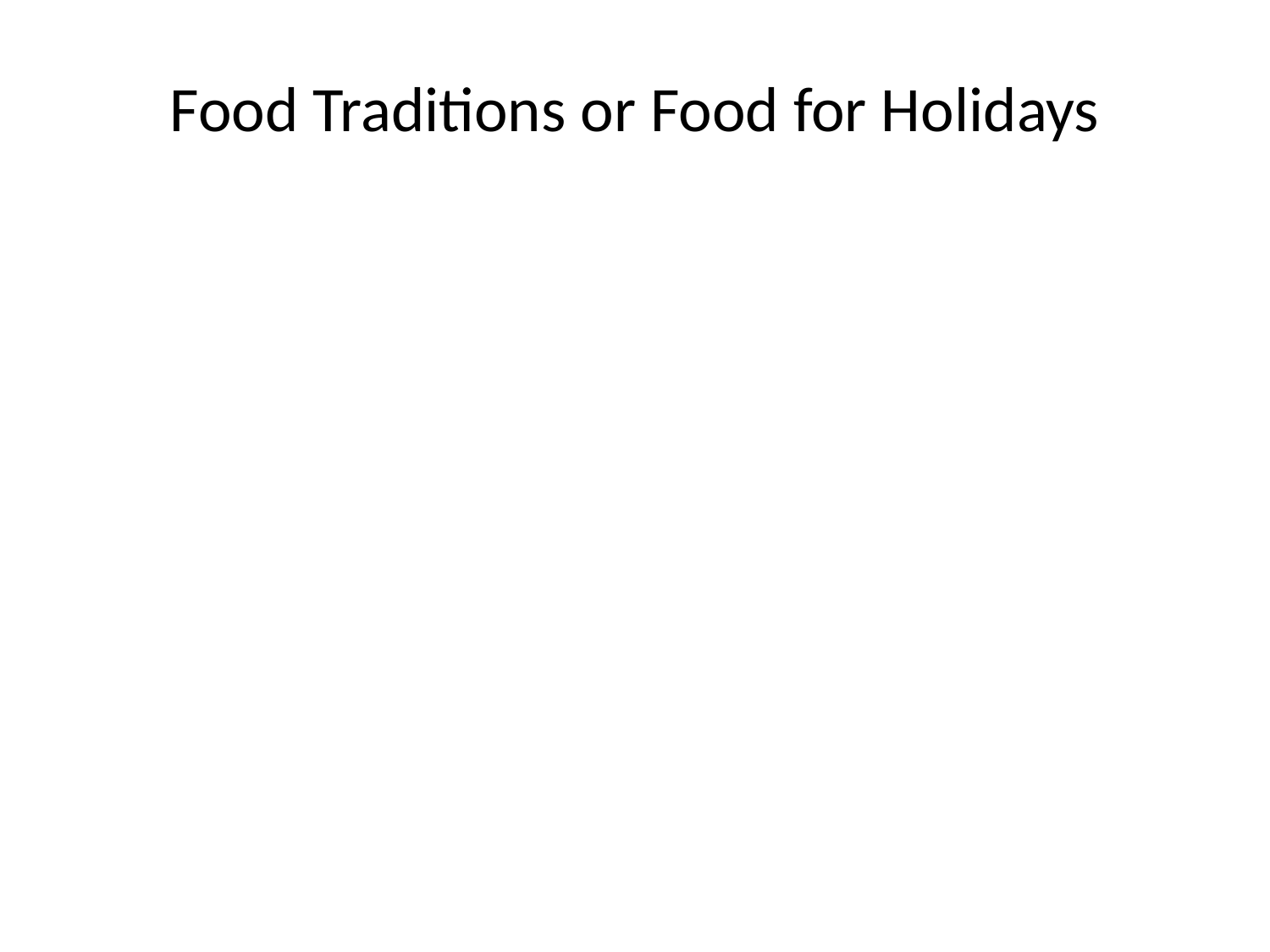

# Food Traditions or Food for Holidays